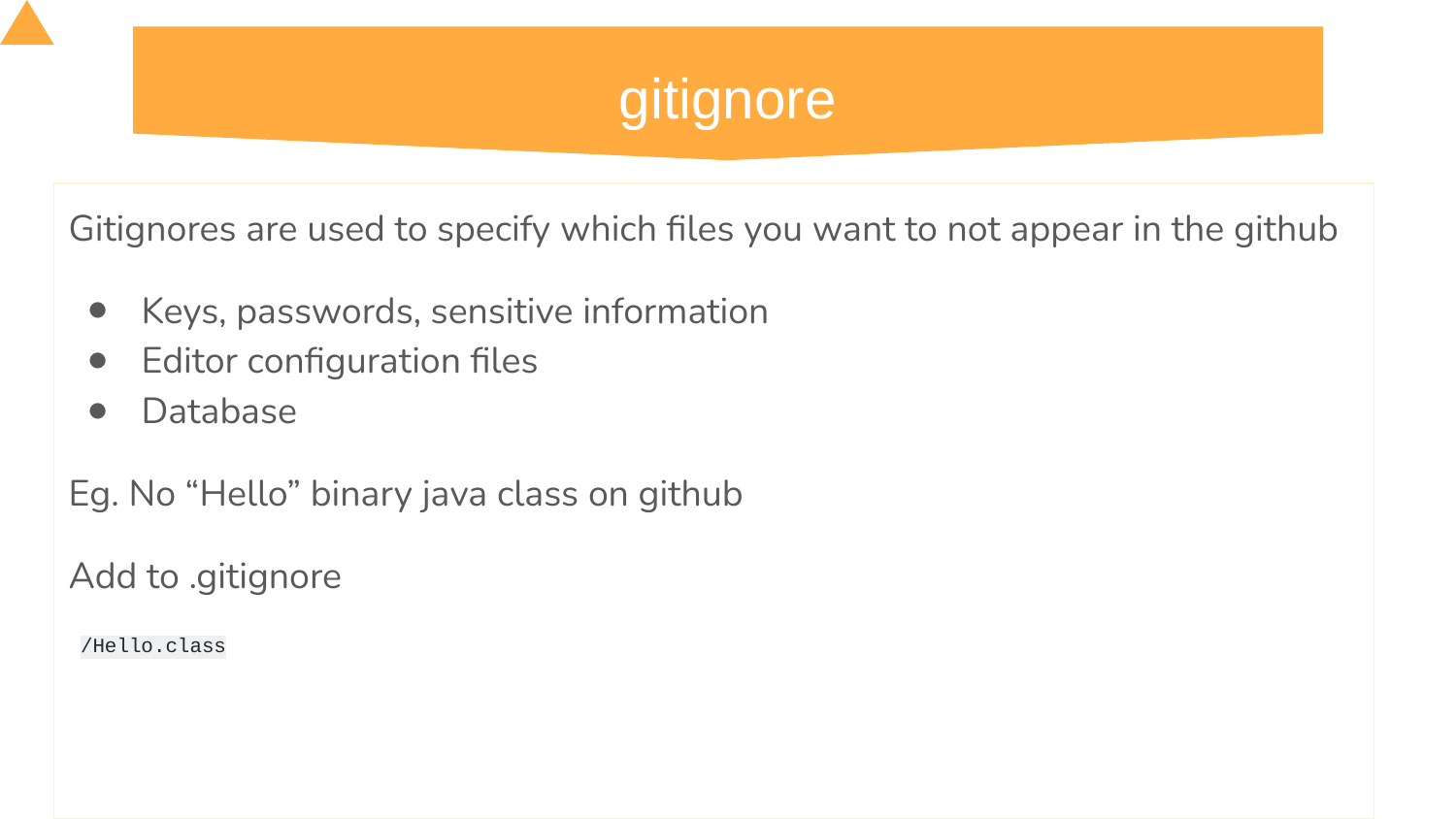

# gitignore
Gitignores are used to specify which files you want to not appear in the github
Keys, passwords, sensitive information
Editor configuration files
Database
Eg. No “Hello” binary java class on github
Add to .gitignore
/Hello.class